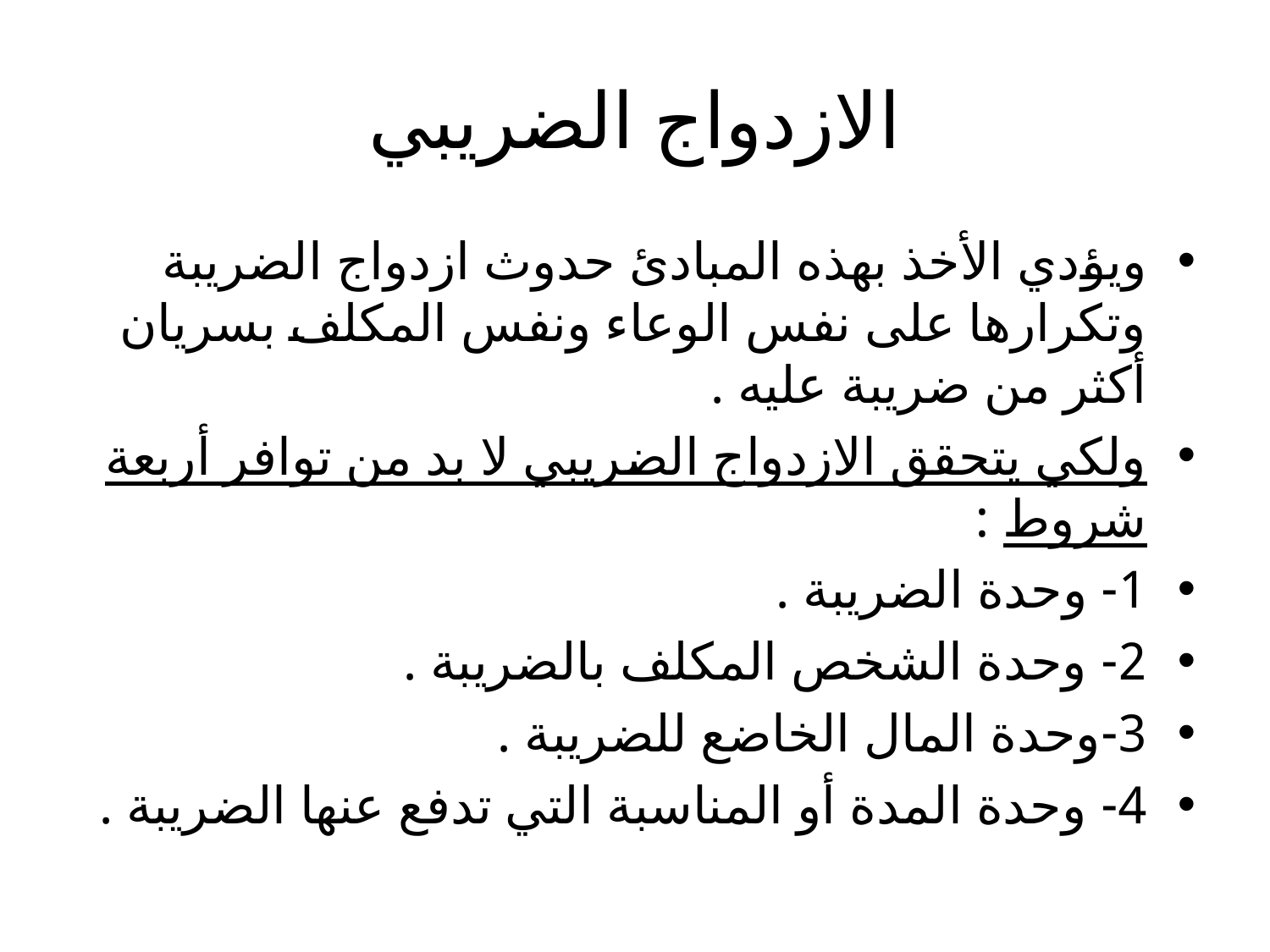

# الازدواج الضريبي
ويؤدي الأخذ بهذه المبادئ حدوث ازدواج الضريبة وتكرارها على نفس الوعاء ونفس المكلف بسريان أكثر من ضريبة عليه .
ولكي يتحقق الازدواج الضريبي لا بد من توافر أربعة شروط :
1- وحدة الضريبة .
2- وحدة الشخص المكلف بالضريبة .
3-وحدة المال الخاضع للضريبة .
4- وحدة المدة أو المناسبة التي تدفع عنها الضريبة .